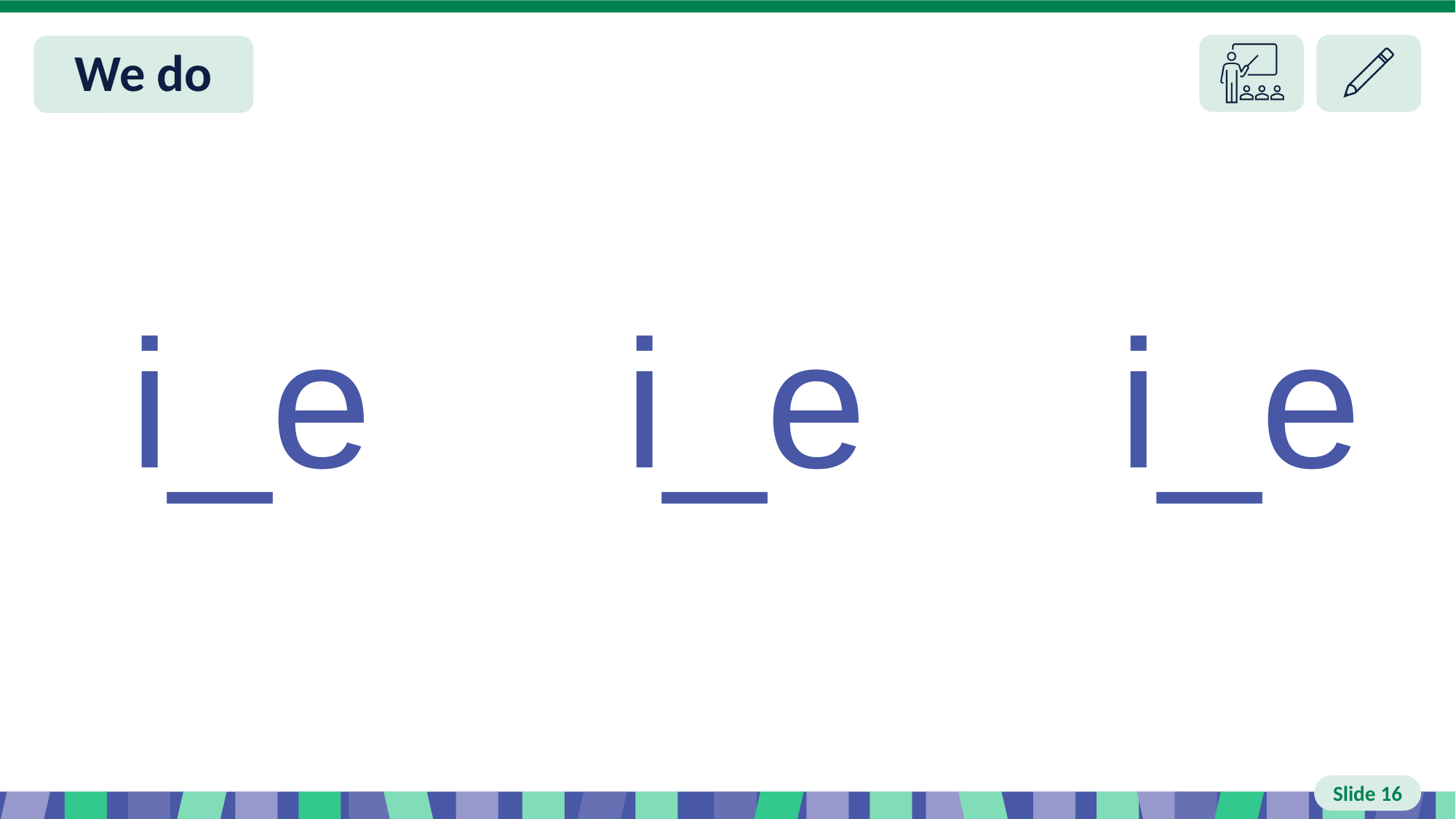

# Slide 16 We do
 i_e     i_e     i_e